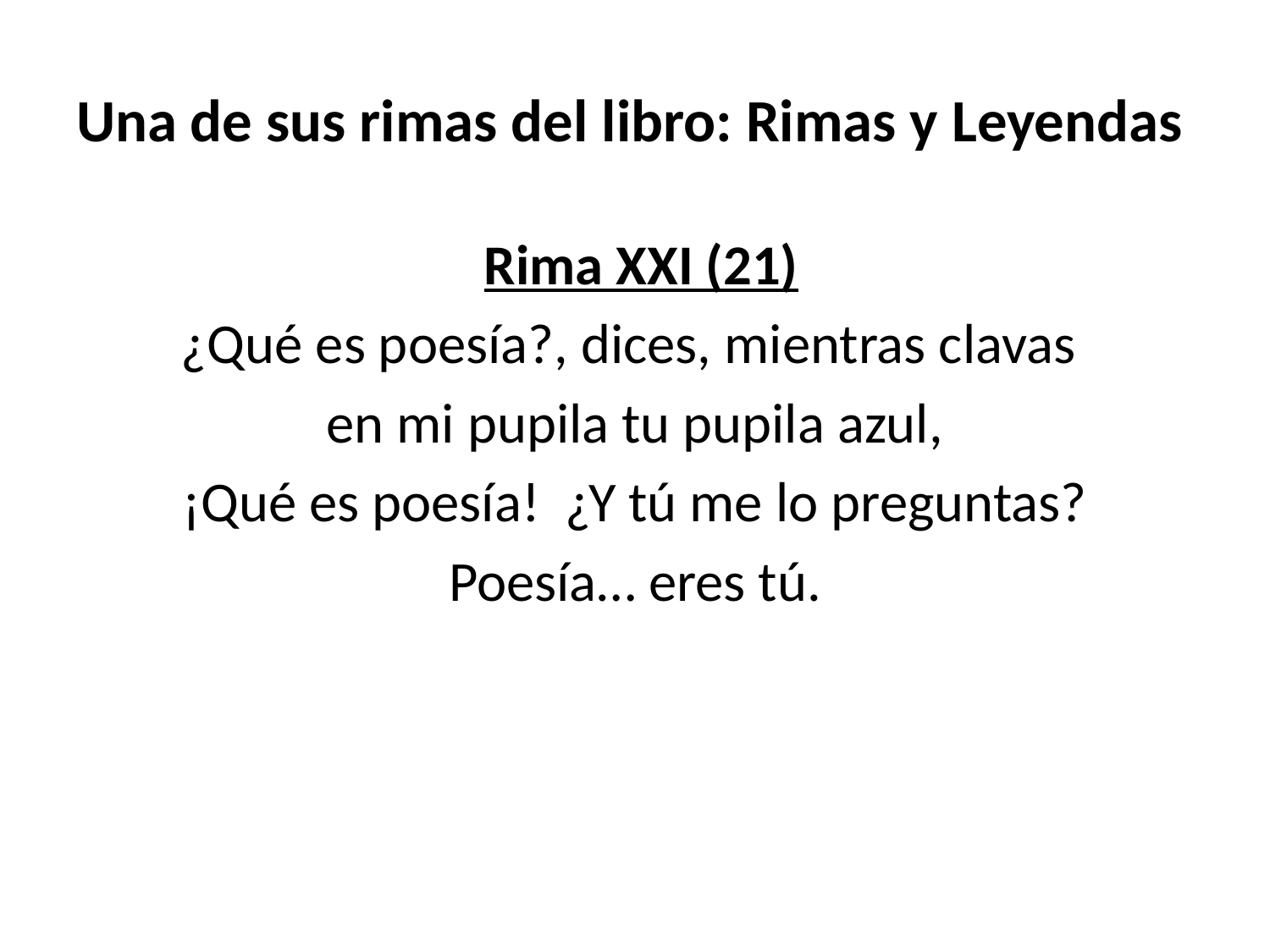

# Una de sus rimas del libro: Rimas y Leyendas
 Rima XXI (21)
¿Qué es poesía?, dices, mientras clavas
en mi pupila tu pupila azul,
¡Qué es poesía!  ¿Y tú me lo preguntas?
Poesía… eres tú.